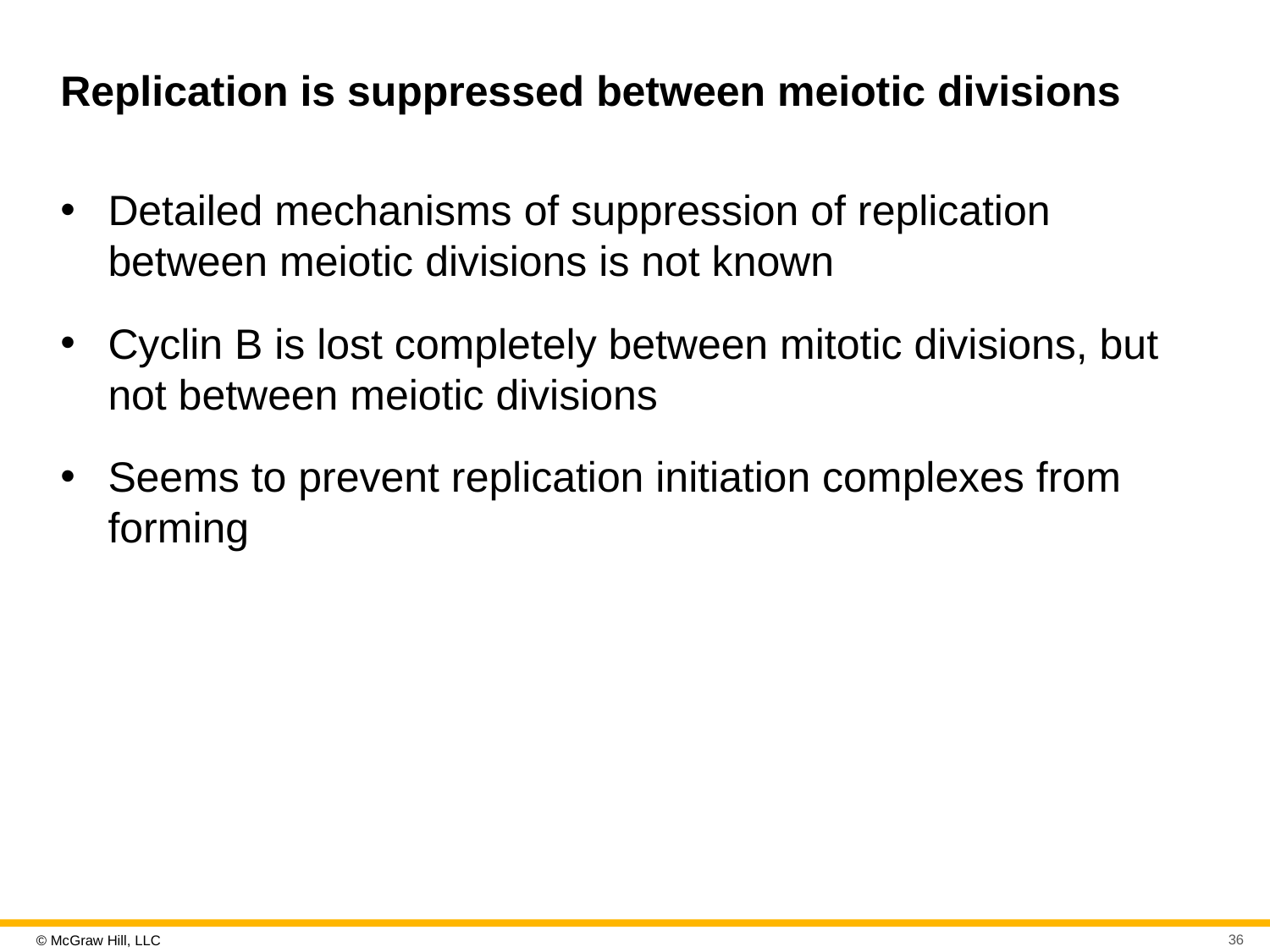

# Replication is suppressed between meiotic divisions
Detailed mechanisms of suppression of replication between meiotic divisions is not known
Cyclin B is lost completely between mitotic divisions, but not between meiotic divisions
Seems to prevent replication initiation complexes from forming
36